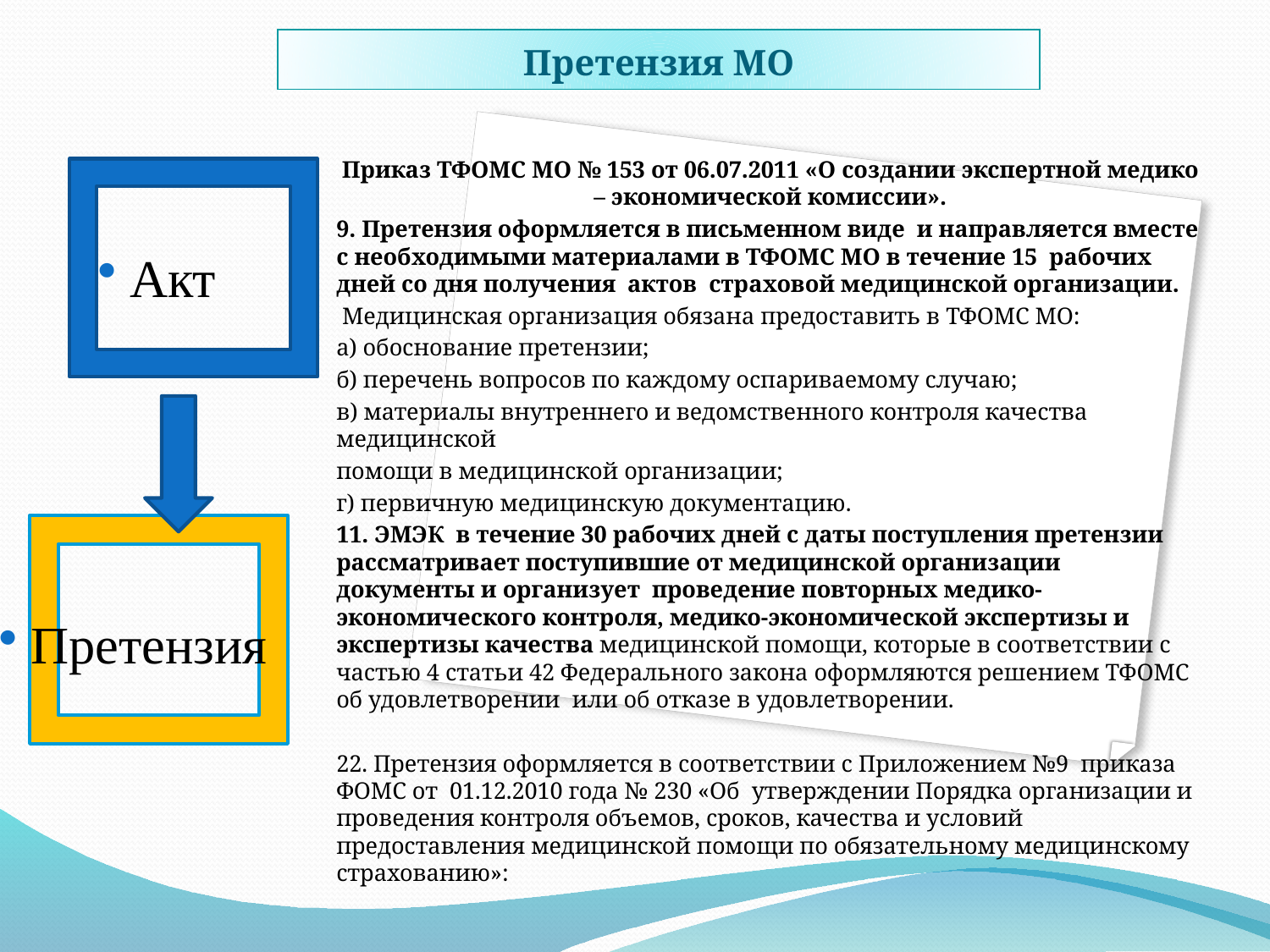

# Претензия МО
Приказ ТФОМС МО № 153 от 06.07.2011 «О создании экспертной медико – экономической комиссии».
9. Претензия оформляется в письменном виде  и направляется вместе с необходимыми материалами в ТФОМС МО в течение 15  рабочих дней со дня получения  актов  страховой медицинской организации.
 Медицинская организация обязана предоставить в ТФОМС МО:
а) обоснование претензии;
б) перечень вопросов по каждому оспариваемому случаю;
в) материалы внутреннего и ведомственного контроля качества медицинской
помощи в медицинской организации;
г) первичную медицинскую документацию.
11. ЭМЭК  в течение 30 рабочих дней с даты поступления претензии рассматривает поступившие от медицинской организации документы и организует  проведение повторных медико-экономического контроля, медико-экономической экспертизы и экспертизы качества медицинской помощи, которые в соответствии с частью 4 статьи 42 Федерального закона оформляются решением ТФОМС об удовлетворении  или об отказе в удовлетворении.

22. Претензия оформляется в соответствии с Приложением №9  приказа ФОМС от  01.12.2010 года № 230 «Об  утверждении Порядка организации и проведения контроля объемов, сроков, качества и условий предоставления медицинской помощи по обязательному медицинскому страхованию»:

Акт

Претензия